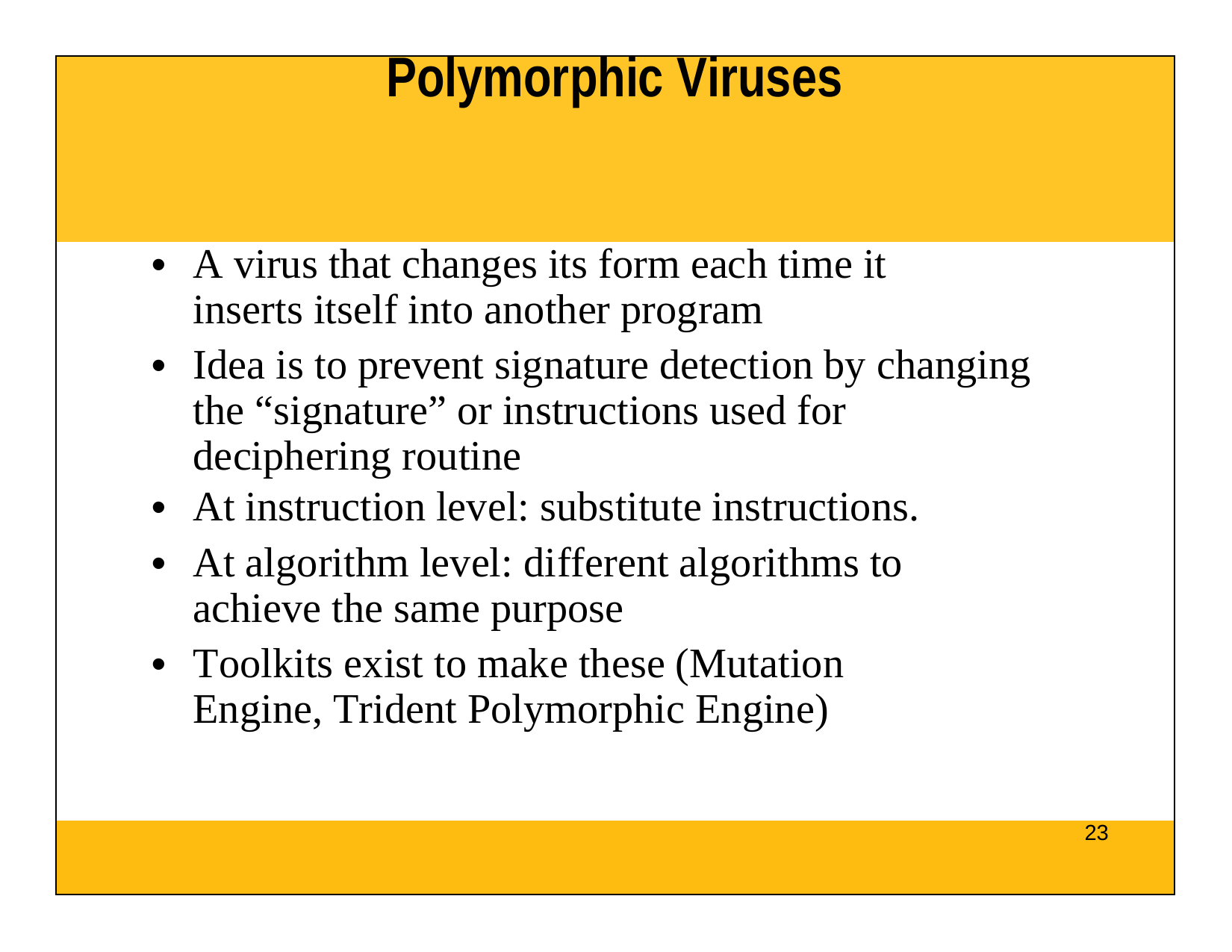

| Polymorphic Viruses |
| --- |
| A virus that changes its form each time it inserts itself into another program Idea is to prevent signature detection by changing the “signature” or instructions used for deciphering routine At instruction level: substitute instructions. At algorithm level: different algorithms to achieve the same purpose Toolkits exist to make these (Mutation Engine, Trident Polymorphic Engine) |
| 23 |